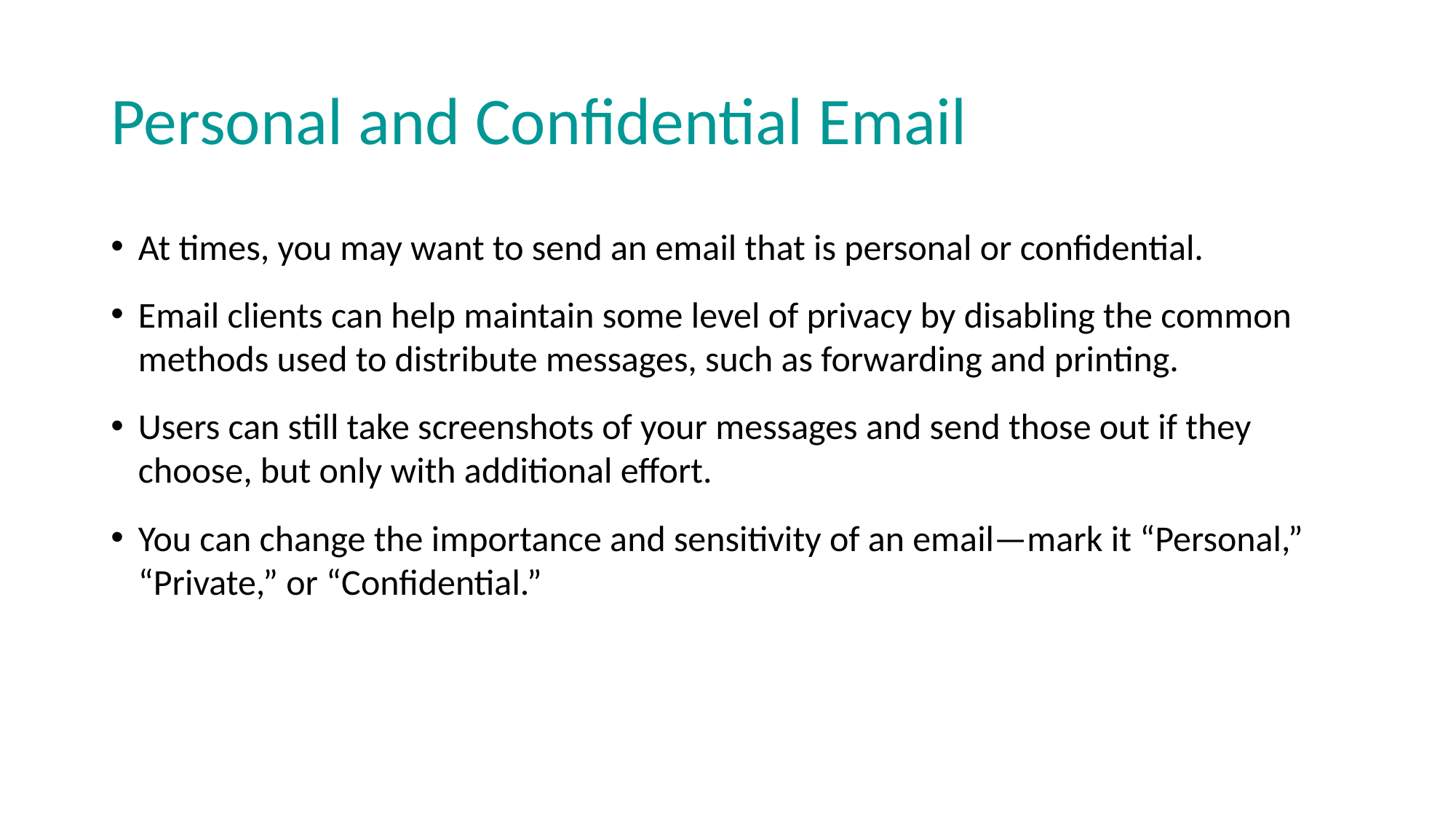

# Personal and Confidential Email
At times, you may want to send an email that is personal or confidential.
Email clients can help maintain some level of privacy by disabling the common methods used to distribute messages, such as forwarding and printing.
Users can still take screenshots of your messages and send those out if they choose, but only with additional effort.
You can change the importance and sensitivity of an email—mark it “Personal,” “Private,” or “Confidential.”